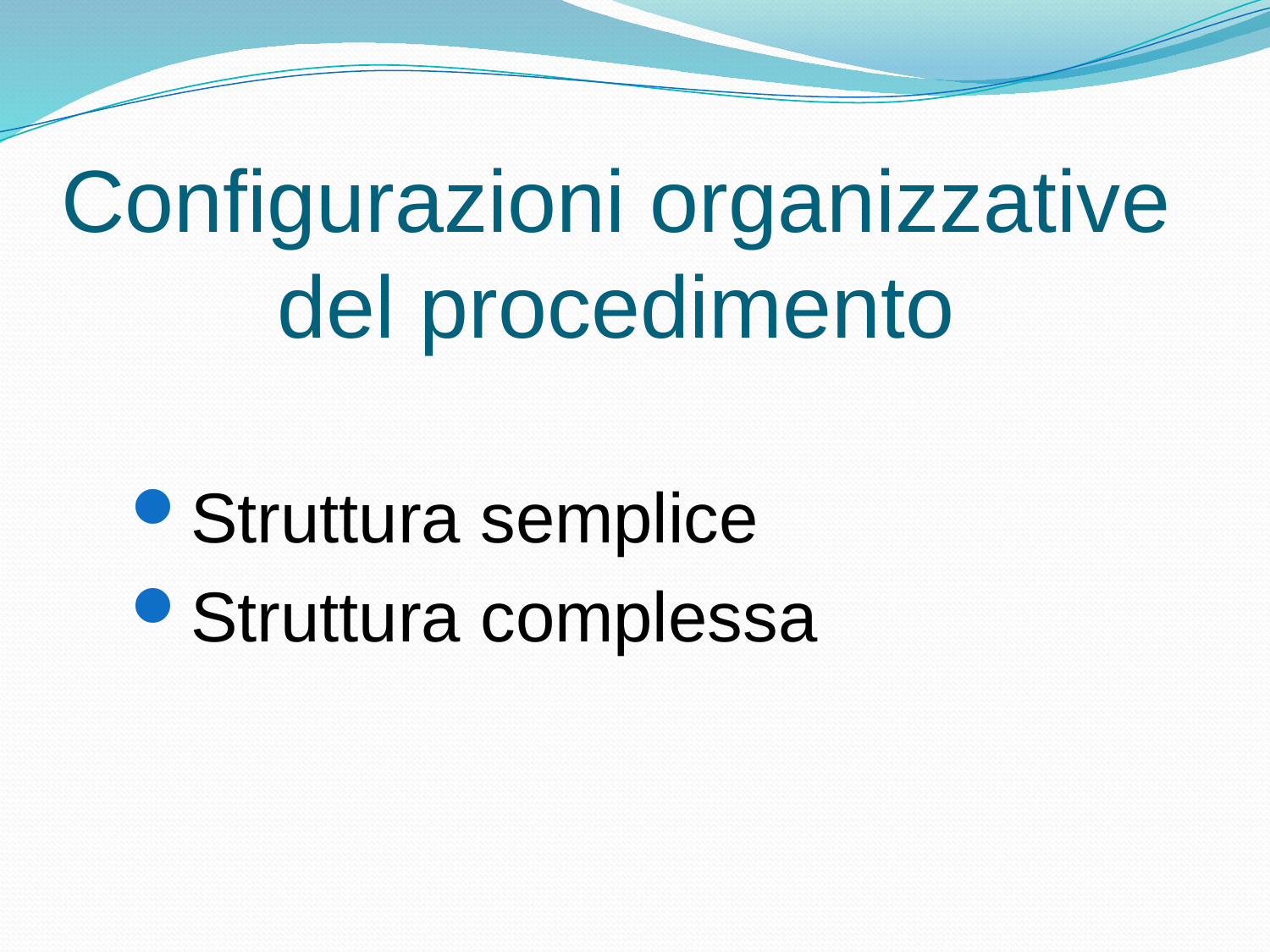

# Configurazioni organizzative del procedimento
Struttura semplice
Struttura complessa